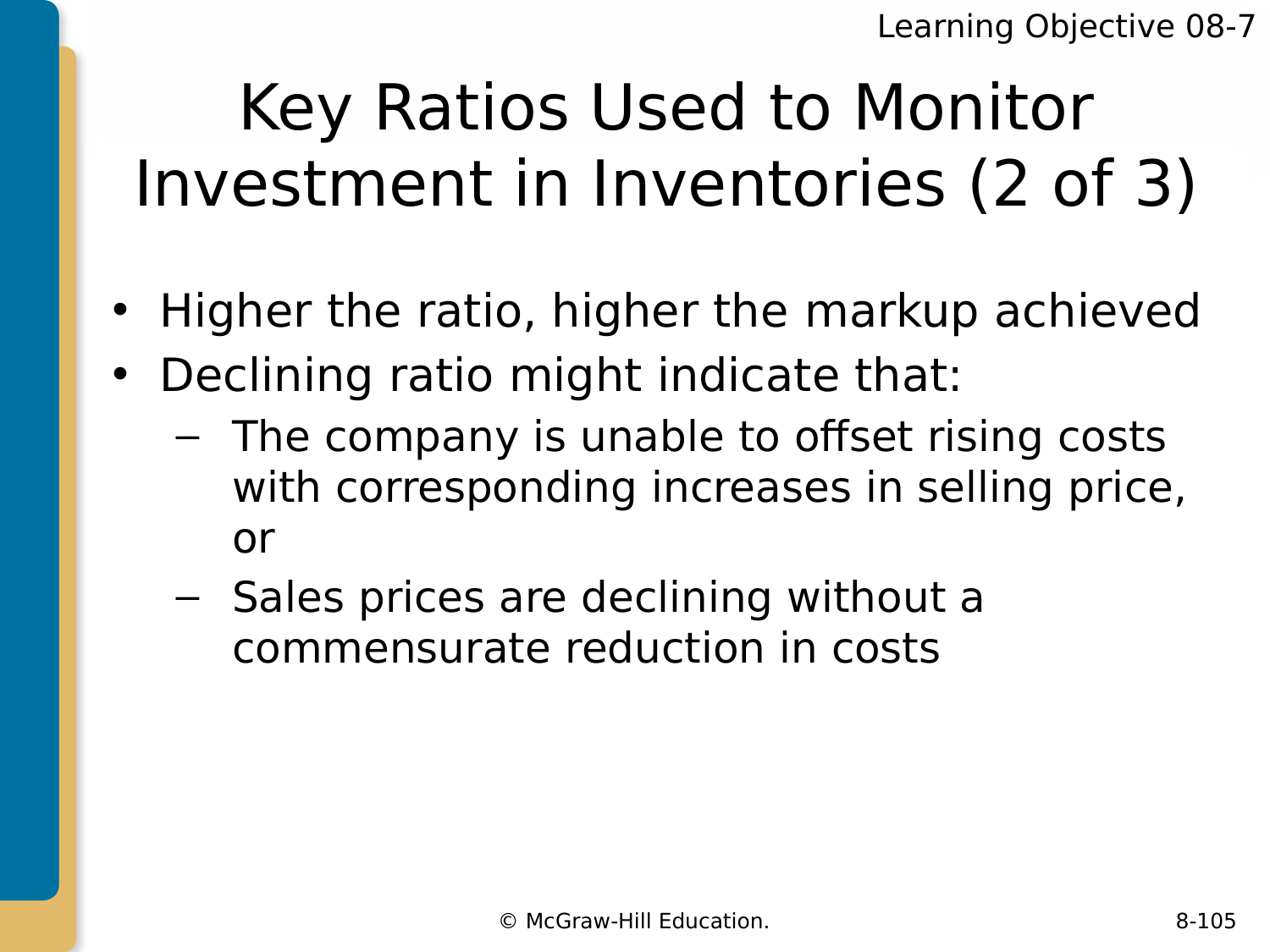

Learning Objective 08-7
# Key Ratios Used to Monitor Investment in Inventories (2 of 3)
Higher the ratio, higher the markup achieved
Declining ratio might indicate that:
The company is unable to offset rising costs with corresponding increases in selling price, or
Sales prices are declining without a commensurate reduction in costs